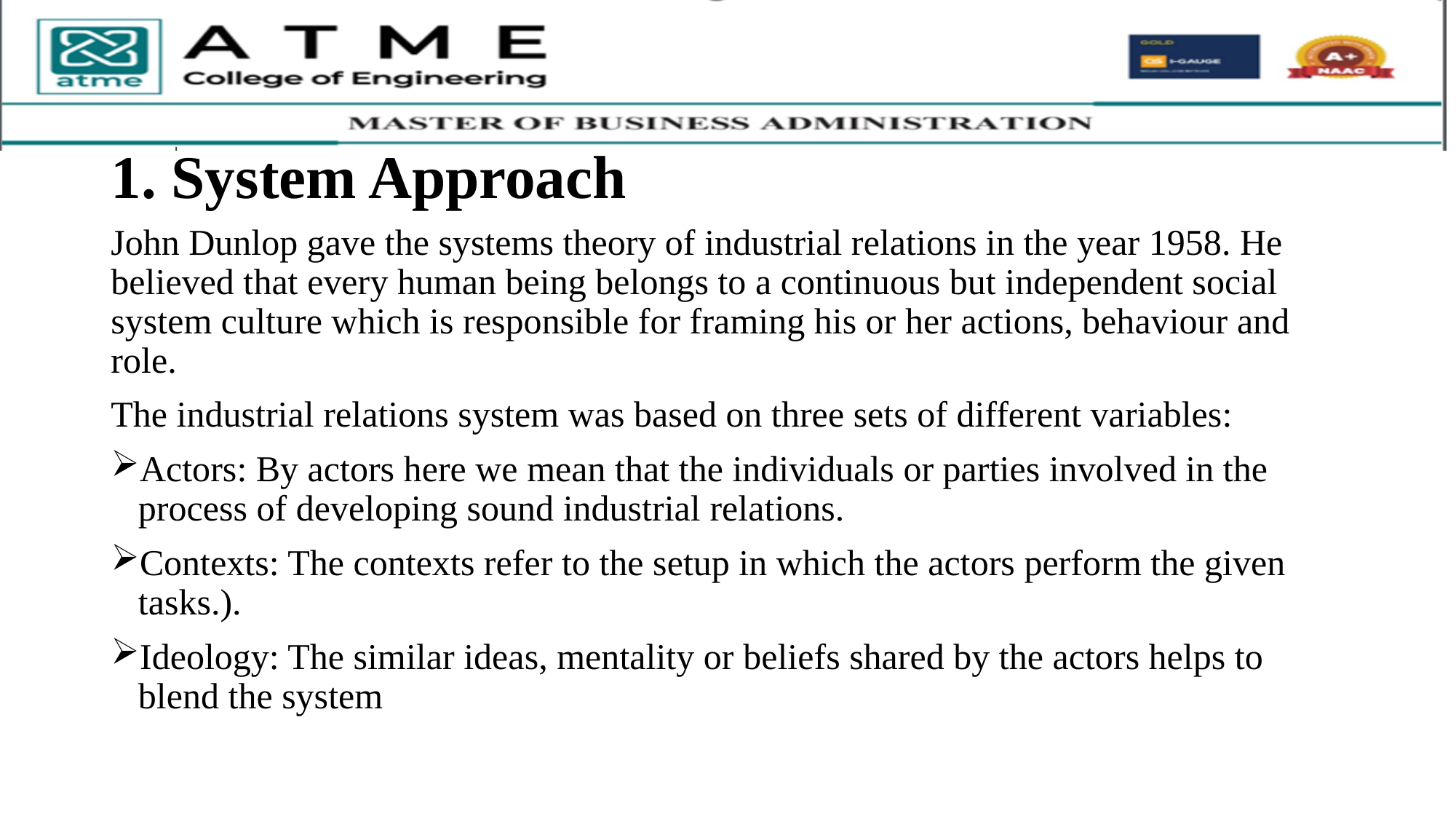

# 1. System Approach
John Dunlop gave the systems theory of industrial relations in the year 1958. He believed that every human being belongs to a continuous but independent social system culture which is responsible for framing his or her actions, behaviour and role.
The industrial relations system was based on three sets of different variables:
Actors: By actors here we mean that the individuals or parties involved in the process of developing sound industrial relations.
Contexts: The contexts refer to the setup in which the actors perform the given tasks.).
Ideology: The similar ideas, mentality or beliefs shared by the actors helps to blend the system